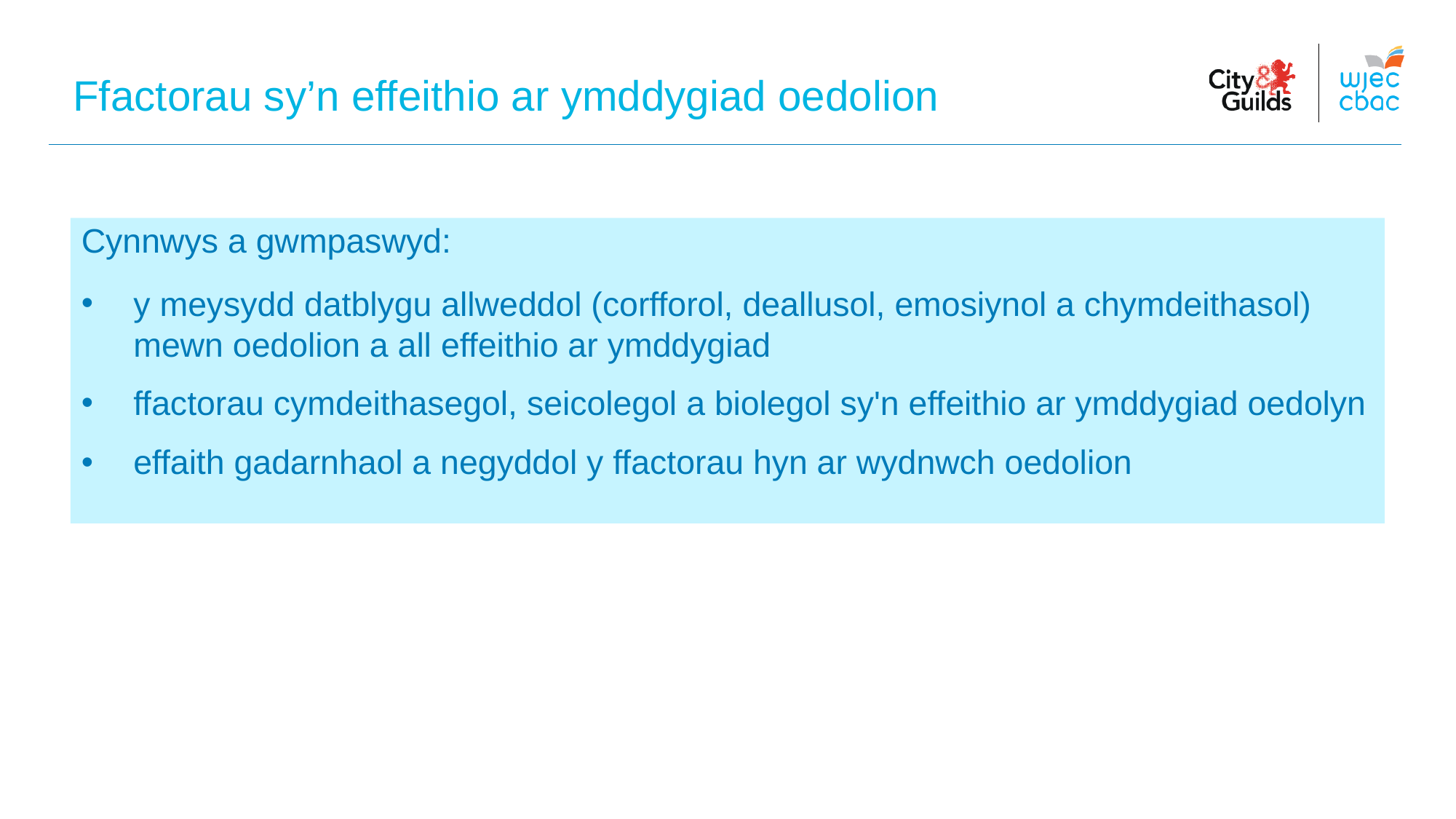

Ffactorau sy’n effeithio ar ymddygiad oedolion
Cynnwys a gwmpaswyd:
y meysydd datblygu allweddol (corfforol, deallusol, emosiynol a chymdeithasol) mewn oedolion a all effeithio ar ymddygiad
ffactorau cymdeithasegol, seicolegol a biolegol sy'n effeithio ar ymddygiad oedolyn
effaith gadarnhaol a negyddol y ffactorau hyn ar wydnwch oedolion